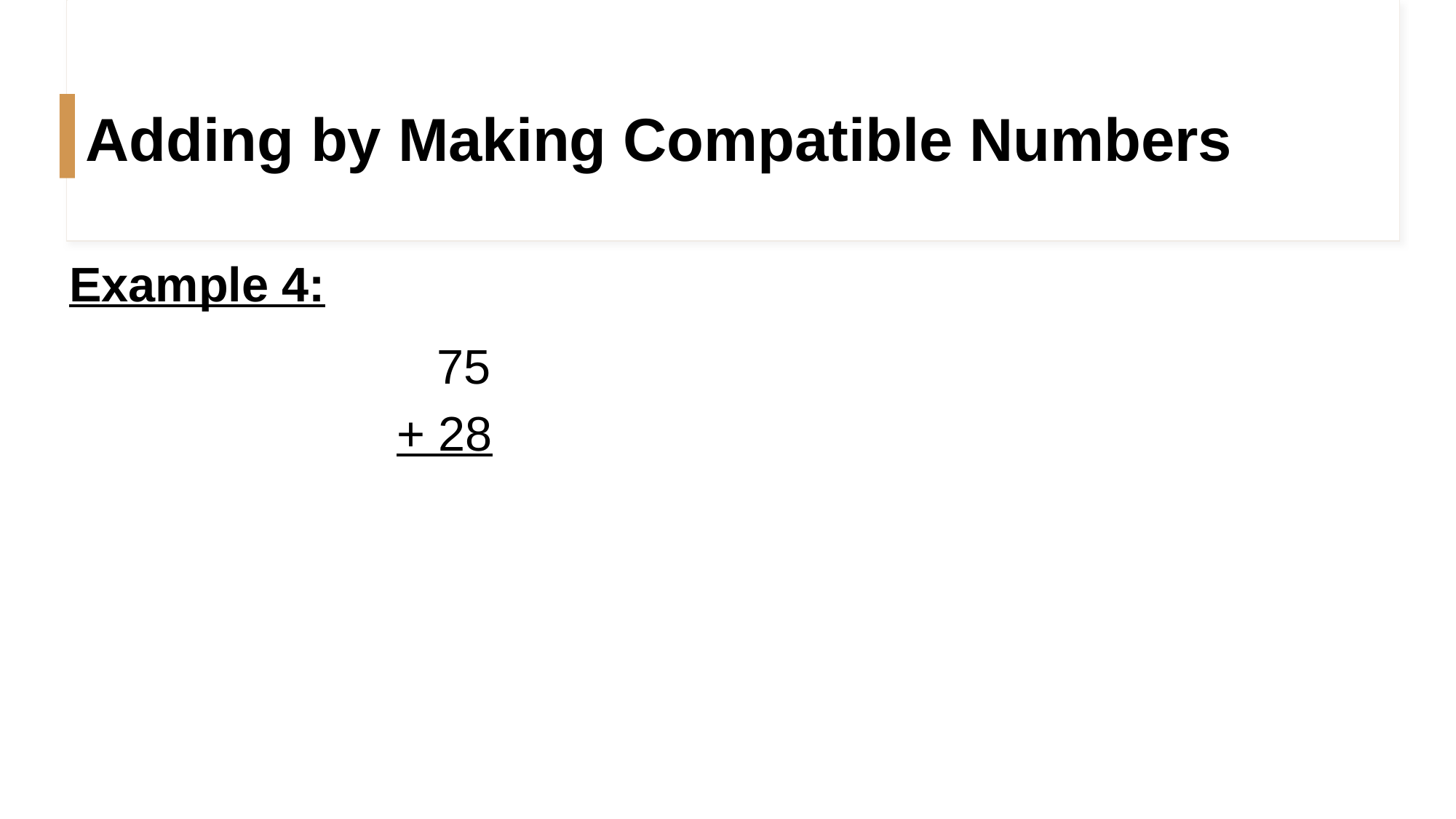

Adding by Making Compatible Numbers
#
Example 4:
   			   75
			+ 28